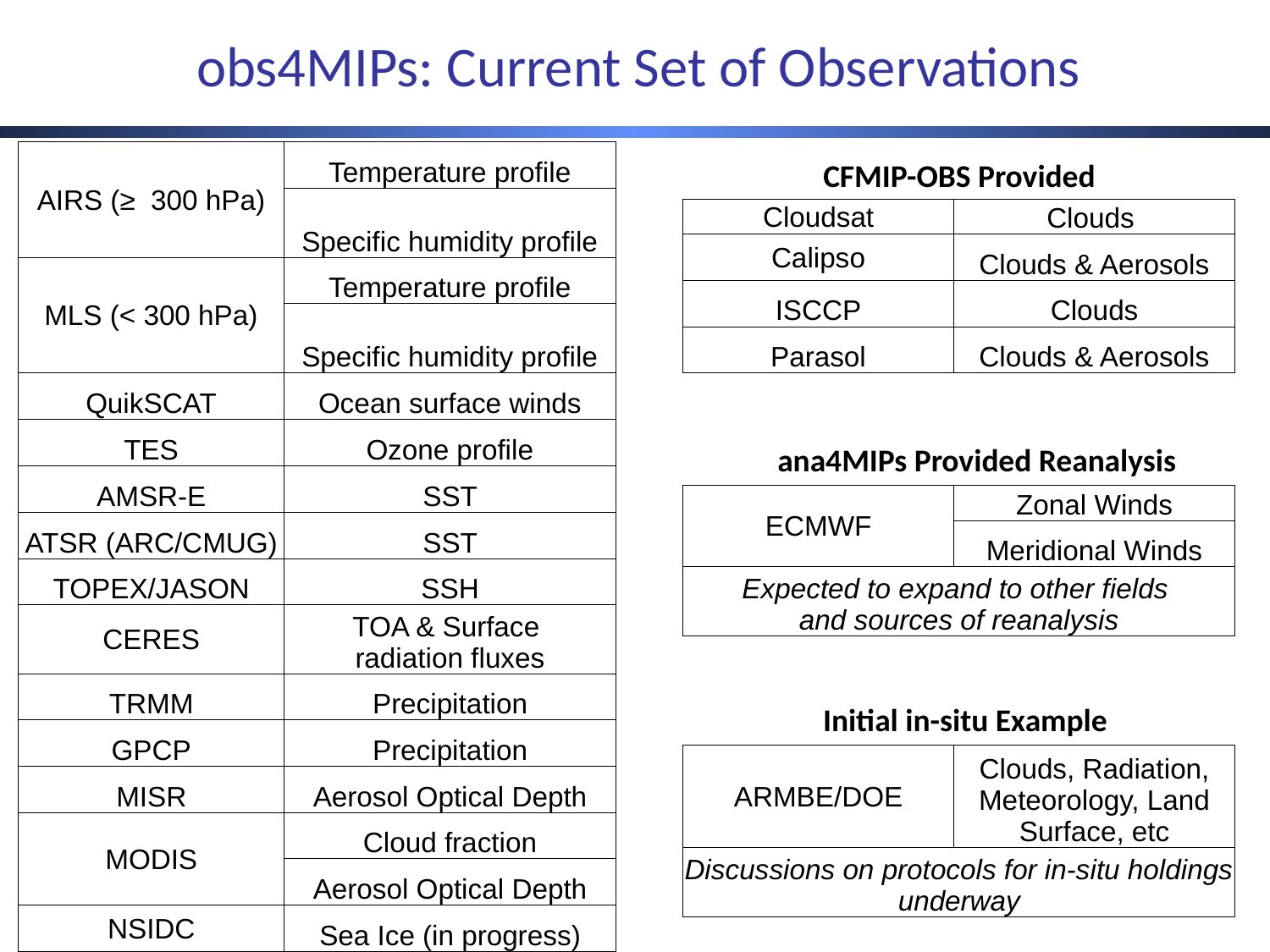

obs4MIPs: Current Set of Observations
| AIRS (≥ 300 hPa) | Temperature profile |
| --- | --- |
|  | Specific humidity profile |
| MLS (< 300 hPa) | Temperature profile |
|  | Specific humidity profile |
| QuikSCAT | Ocean surface winds |
| TES | Ozone profile |
CFMIP-OBS Provided
| Cloudsat | Clouds |
| --- | --- |
| Calipso | Clouds & Aerosols |
| ISCCP | Clouds |
| Parasol | Clouds & Aerosols |
ana4MIPs Provided Reanalysis
| AMSR-E | SST |
| --- | --- |
| ATSR (ARC/CMUG) | SST |
| TOPEX/JASON | SSH |
| CERES | TOA & Surface radiation fluxes |
| TRMM | Precipitation |
| GPCP | Precipitation |
| MISR | Aerosol Optical Depth |
| MODIS | Cloud fraction |
|  | Aerosol Optical Depth |
| NSIDC | Sea Ice (in progress) |
| ECMWF | Zonal Winds |
| --- | --- |
|  | Meridional Winds |
| Expected to expand to other fields and sources of reanalysis |  |
Initial in-situ Example
| ARMBE/DOE | Clouds, Radiation, Meteorology, Land Surface, etc |
| --- | --- |
| Discussions on protocols for in-situ holdings underway |  |